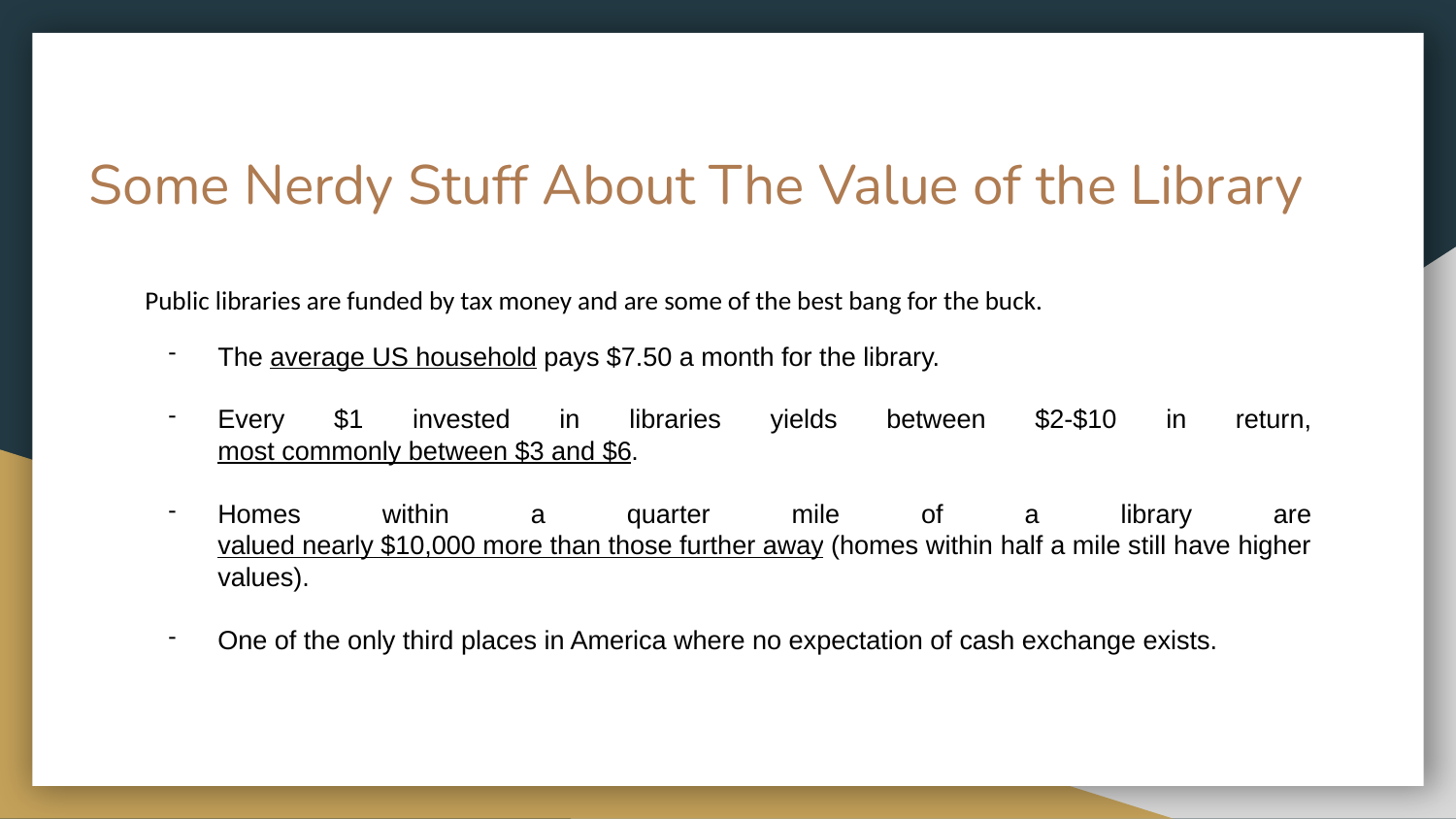

# Some Nerdy Stuff About The Value of the Library
Public libraries are funded by tax money and are some of the best bang for the buck.
The average US household pays $7.50 a month for the library.

Every $1 invested in libraries yields between $2-$10 in return, most commonly between $3 and $6.

Homes within a quarter mile of a library are valued nearly $10,000 more than those further away (homes within half a mile still have higher values).

One of the only third places in America where no expectation of cash exchange exists.